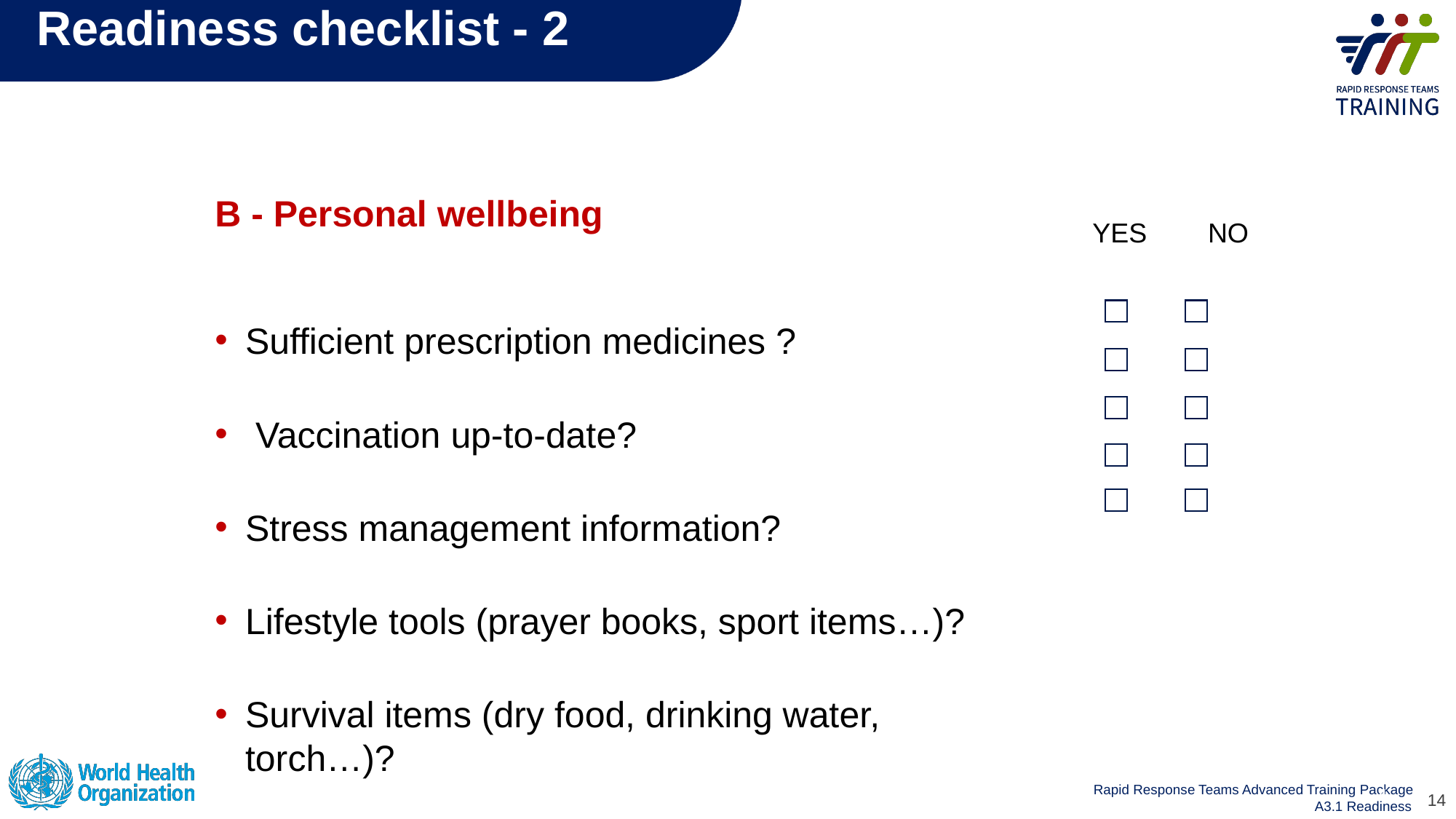

# Readiness checklist - 2
B - Personal wellbeing

Sufficient prescription medicines ?
 Vaccination up-to-date?
Stress management information?
Lifestyle tools (prayer books, sport items…)?
Survival items (dry food, drinking water, torch…)?
YES        NO

14